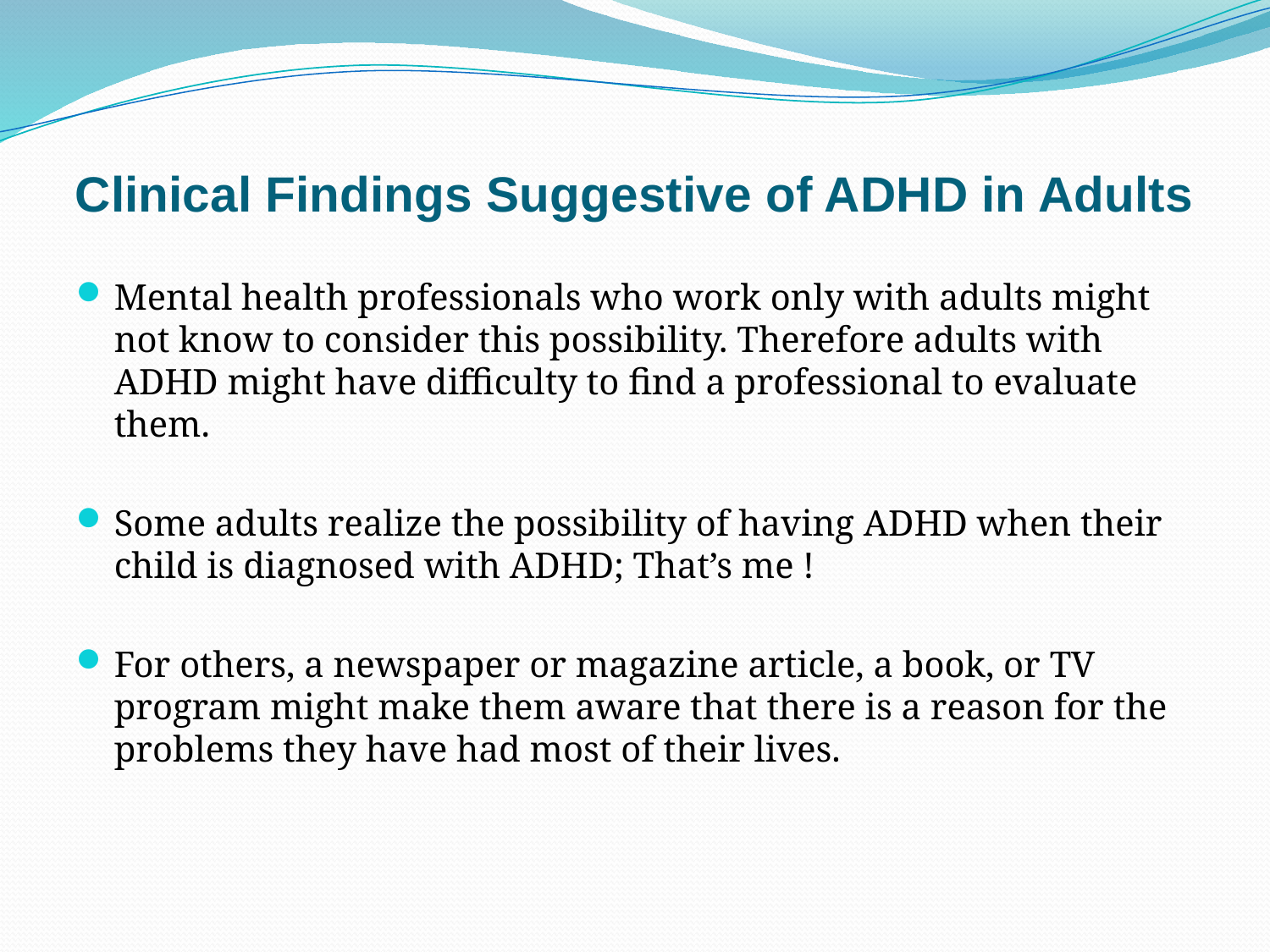

# Clinical Findings Suggestive of ADHD in Adults
Mental health professionals who work only with adults might not know to consider this possibility. Therefore adults with ADHD might have difficulty to find a professional to evaluate them.

Some adults realize the possibility of having ADHD when their child is diagnosed with ADHD; That’s me !

For others, a newspaper or magazine article, a book, or TV program might make them aware that there is a reason for the problems they have had most of their lives.